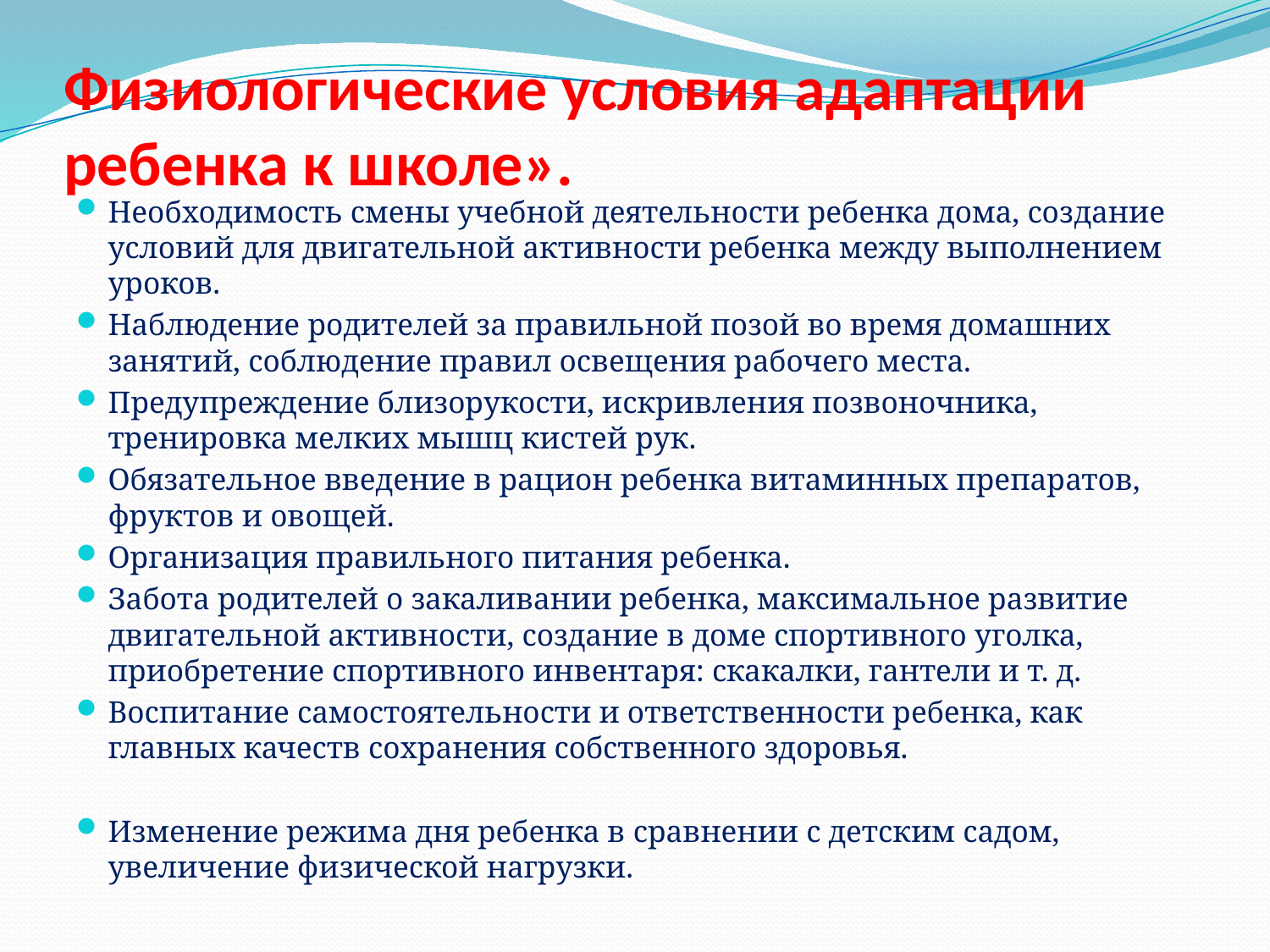

# Физиологические условия адаптации ребенка к школе».

Необходимость смены учебной деятельности ребенка дома, соз­дание условий для двигательной активности ребенка между выполнением уроков.
Наблюдение родителей за правильной позой во время домашних занятий, соблюдение правил освещения рабочего места.
Предупреждение близорукости, искривления позвоночника, тренировка мелких мышц кистей рук.
Обязательное введение в рацион ребенка витаминных препаратов, фруктов и овощей.
Организация правильного питания ребенка.
Забота родителей о закаливании ребенка, максимальное развитие двигательной активности, создание в доме спортивного уголка, приобретение спортивного инвентаря: скакалки, гантели и т. д.
Воспитание самостоятельности и ответственности ребенка, как главных качеств сохранения собственного здоровья.

Изменение режима дня ребенка в сравнении с детским садом, увеличение физической нагрузки.